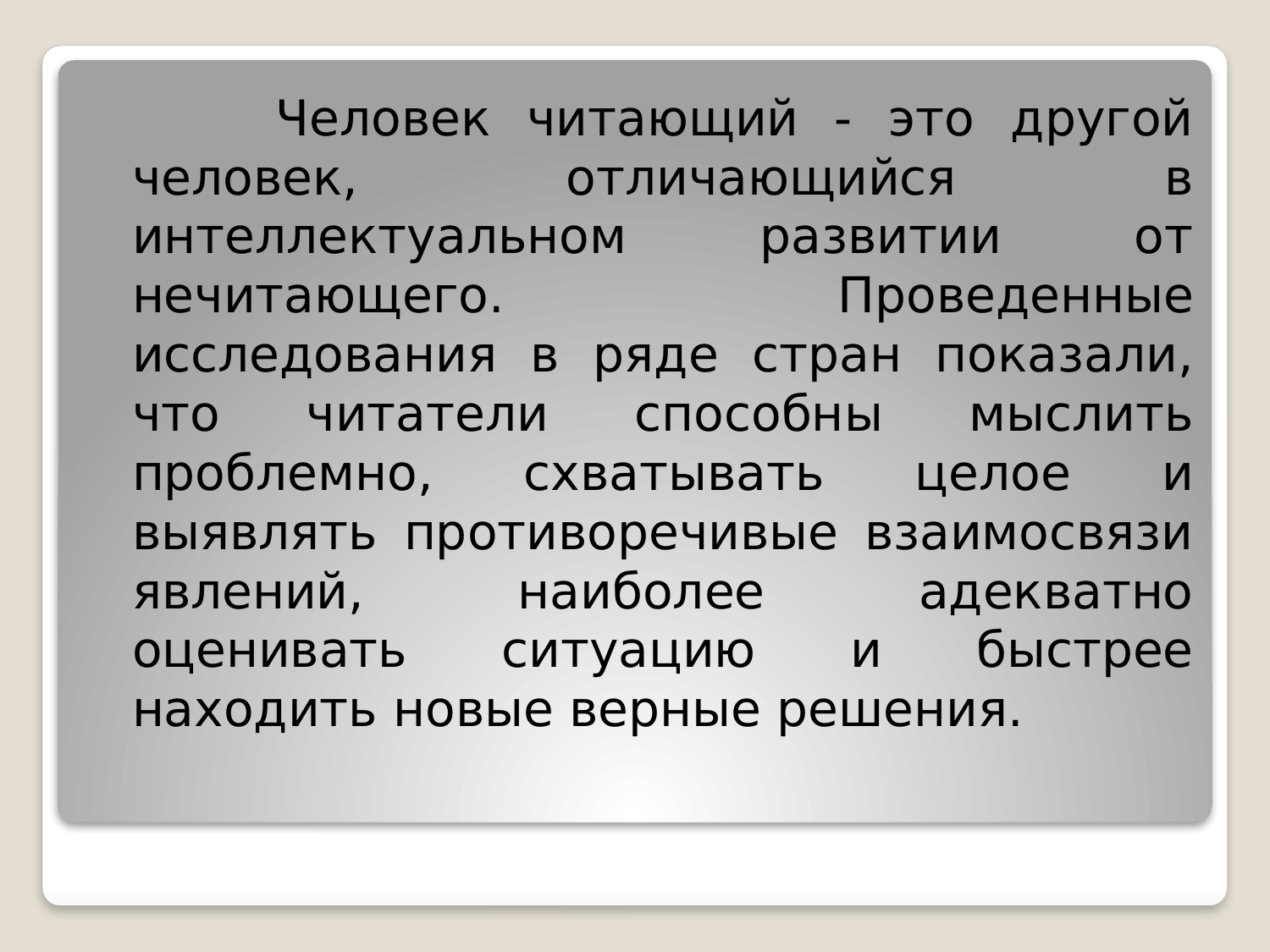

Человек читающий - это другой человек, отличающийся в интеллектуальном развитии от нечитающего. Проведенные исследования в ряде стран показали, что читатели способны мыслить проблемно, схватывать целое и выявлять противоречивые взаимосвязи явлений, наиболее адекватно оценивать ситуацию и быстрее находить новые верные решения.